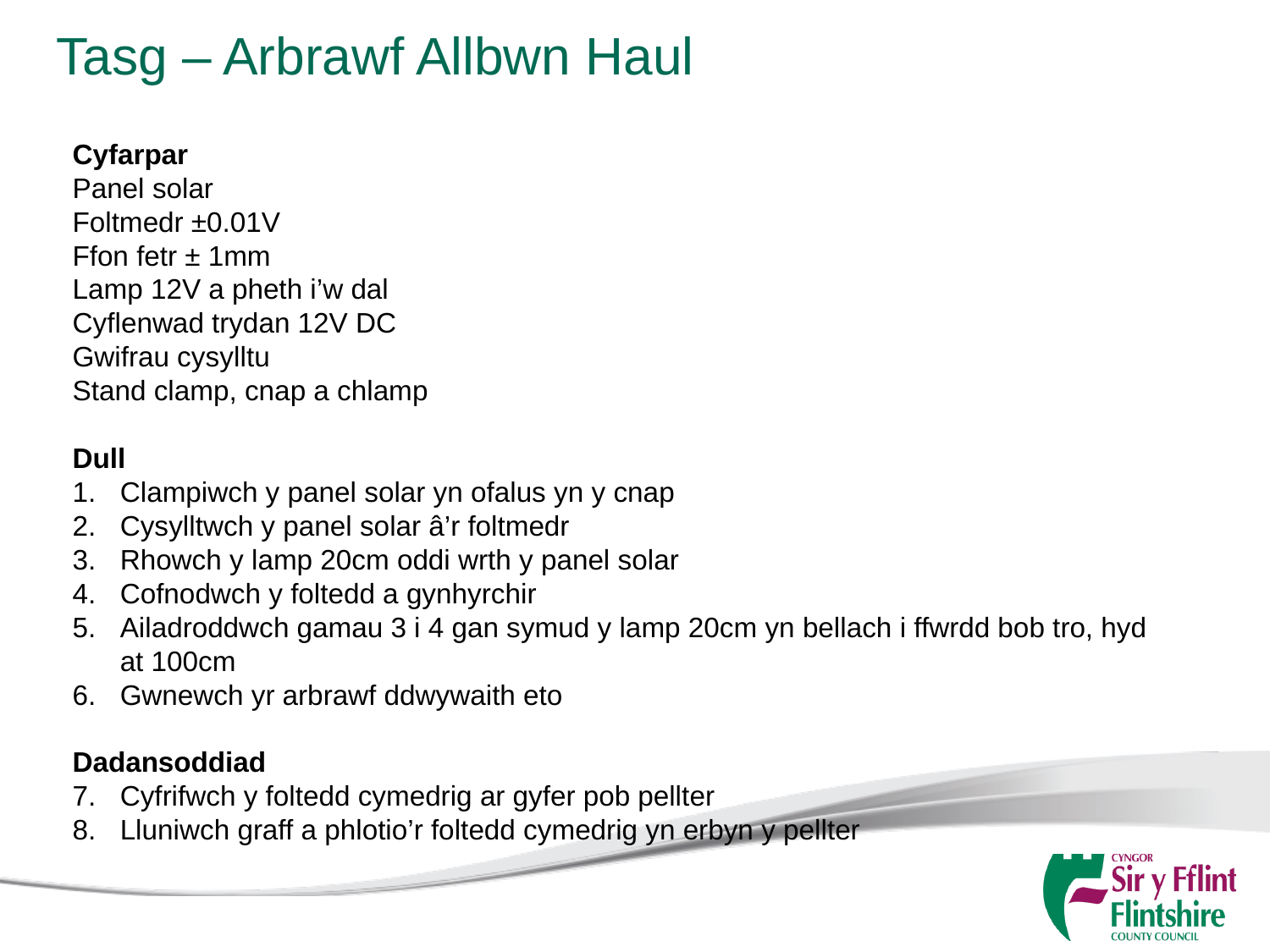

# Tasg – Arbrawf Allbwn Haul
Cyfarpar
Panel solar
Foltmedr ±0.01V
Ffon fetr ± 1mm
Lamp 12V a pheth i’w dal
Cyflenwad trydan 12V DC
Gwifrau cysylltu
Stand clamp, cnap a chlamp

Dull
Clampiwch y panel solar yn ofalus yn y cnap
Cysylltwch y panel solar â’r foltmedr
Rhowch y lamp 20cm oddi wrth y panel solar
Cofnodwch y foltedd a gynhyrchir
Ailadroddwch gamau 3 i 4 gan symud y lamp 20cm yn bellach i ffwrdd bob tro, hyd at 100cm
Gwnewch yr arbrawf ddwywaith eto

Dadansoddiad
Cyfrifwch y foltedd cymedrig ar gyfer pob pellter
Lluniwch graff a phlotio’r foltedd cymedrig yn erbyn y pellter